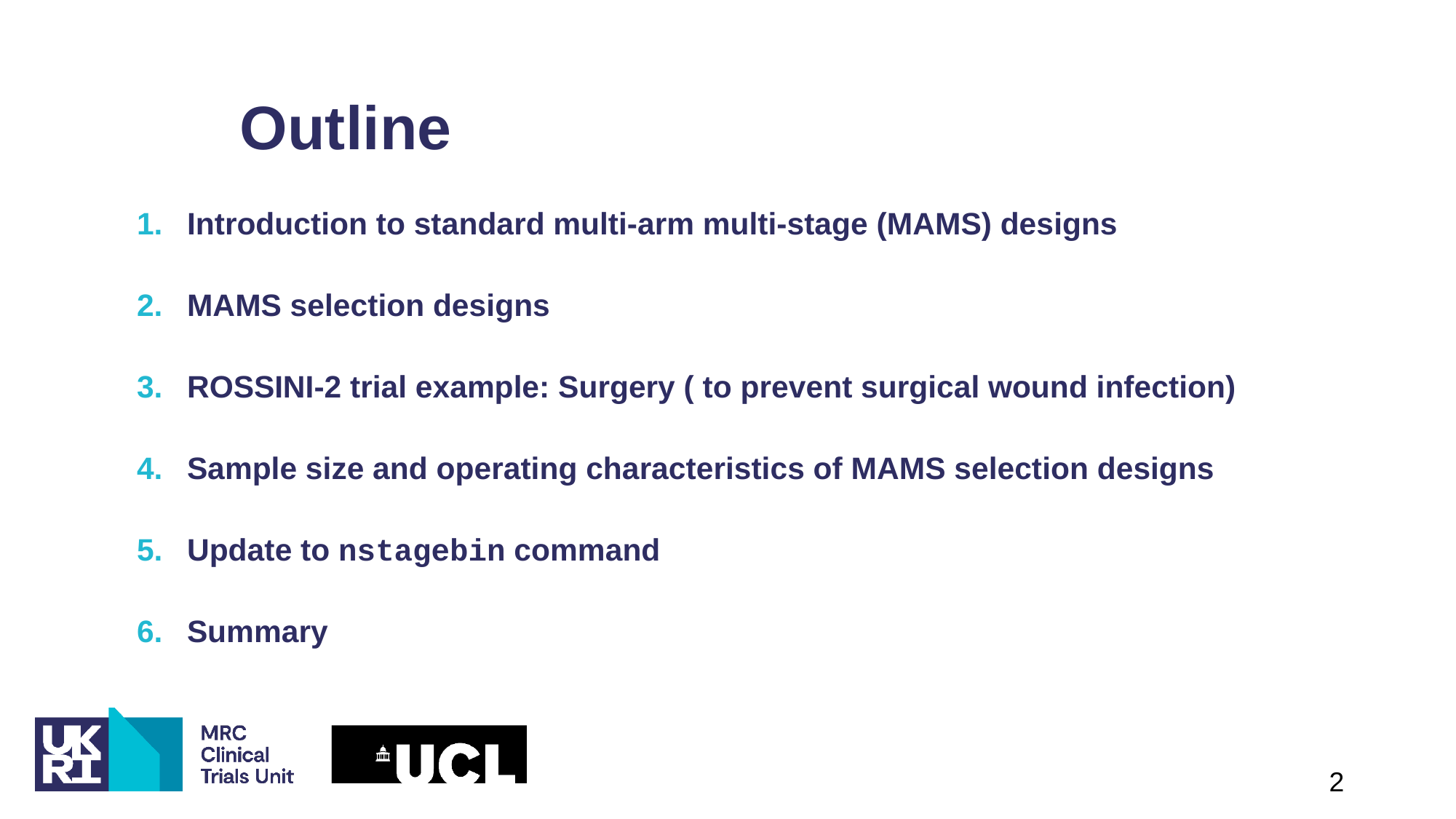

# Outline
Introduction to standard multi-arm multi-stage (MAMS) designs

MAMS selection designs

ROSSINI-2 trial example: Surgery ( to prevent surgical wound infection)

Sample size and operating characteristics of MAMS selection designs

Update to nstagebin command

Summary
2